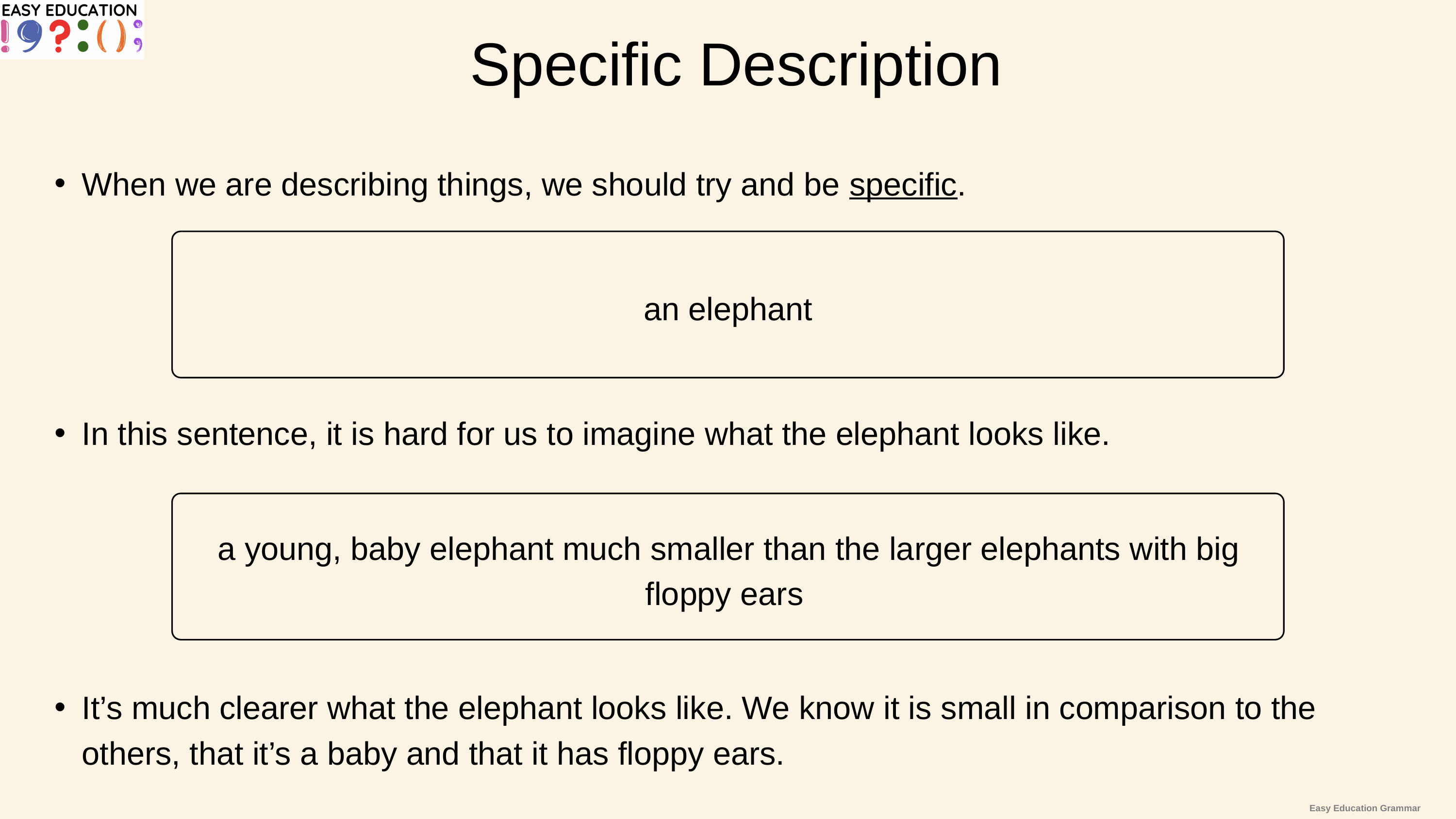

Specific Description
When we are describing things, we should try and be specific.

an elephant
In this sentence, it is hard for us to imagine what the elephant looks like.

a young, baby elephant much smaller than the larger elephants with big floppy ears
It’s much clearer what the elephant looks like. We know it is small in comparison to the others, that it’s a baby and that it has floppy ears.